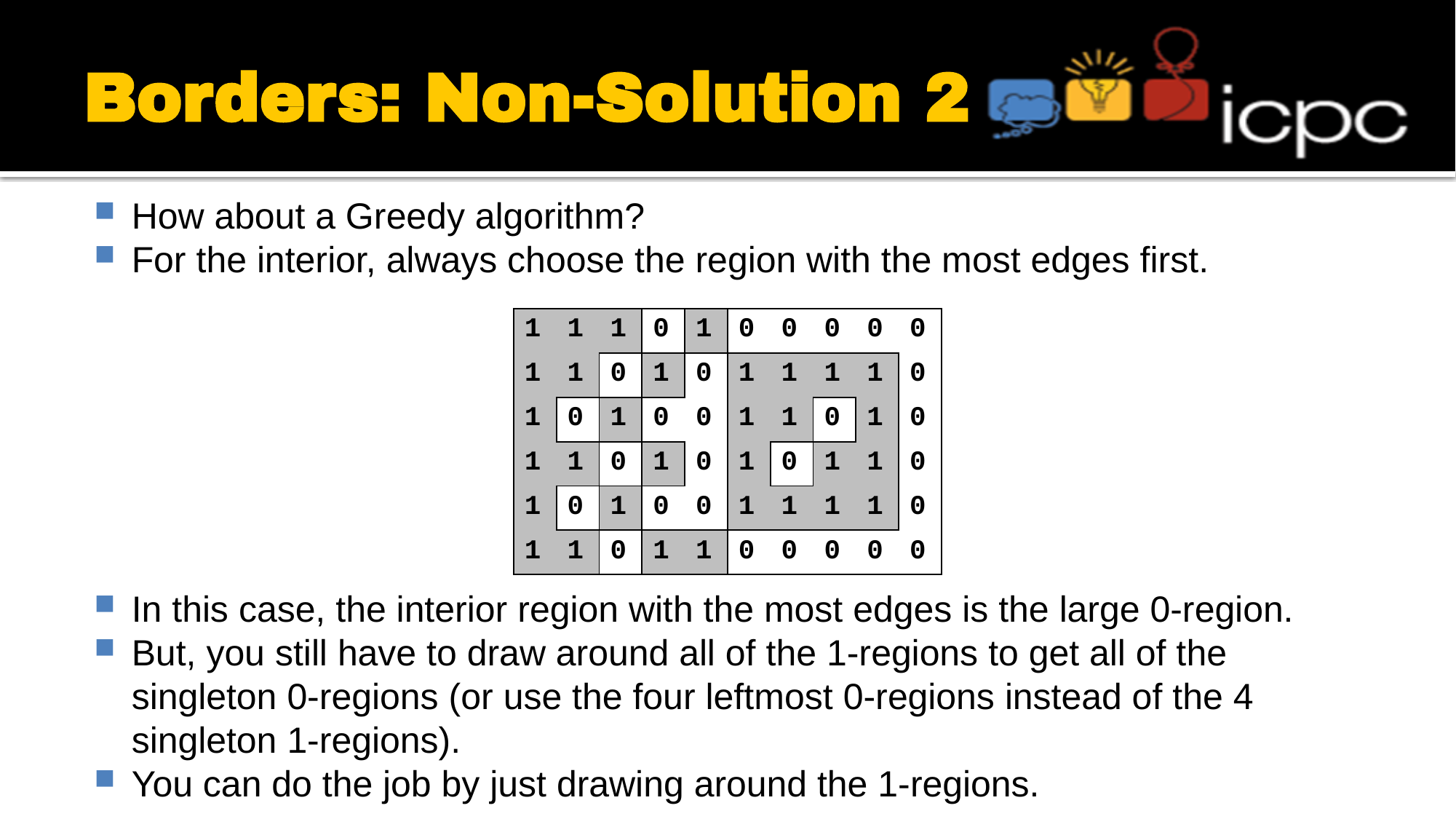

# Borders: Non-Solution 2
How about a Greedy algorithm?
For the interior, always choose the region with the most edges first.

In this case, the interior region with the most edges is the large 0-region.
But, you still have to draw around all of the 1-regions to get all of the singleton 0-regions (or use the four leftmost 0-regions instead of the 4 singleton 1-regions).
You can do the job by just drawing around the 1-regions.
| 1 | 1 | 1 | 0 | 1 | 0 | 0 | 0 | 0 | 0 |
| --- | --- | --- | --- | --- | --- | --- | --- | --- | --- |
| 1 | 1 | 0 | 1 | 0 | 1 | 1 | 1 | 1 | 0 |
| 1 | 0 | 1 | 0 | 0 | 1 | 1 | 0 | 1 | 0 |
| 1 | 1 | 0 | 1 | 0 | 1 | 0 | 1 | 1 | 0 |
| 1 | 0 | 1 | 0 | 0 | 1 | 1 | 1 | 1 | 0 |
| 1 | 1 | 0 | 1 | 1 | 0 | 0 | 0 | 0 | 0 |